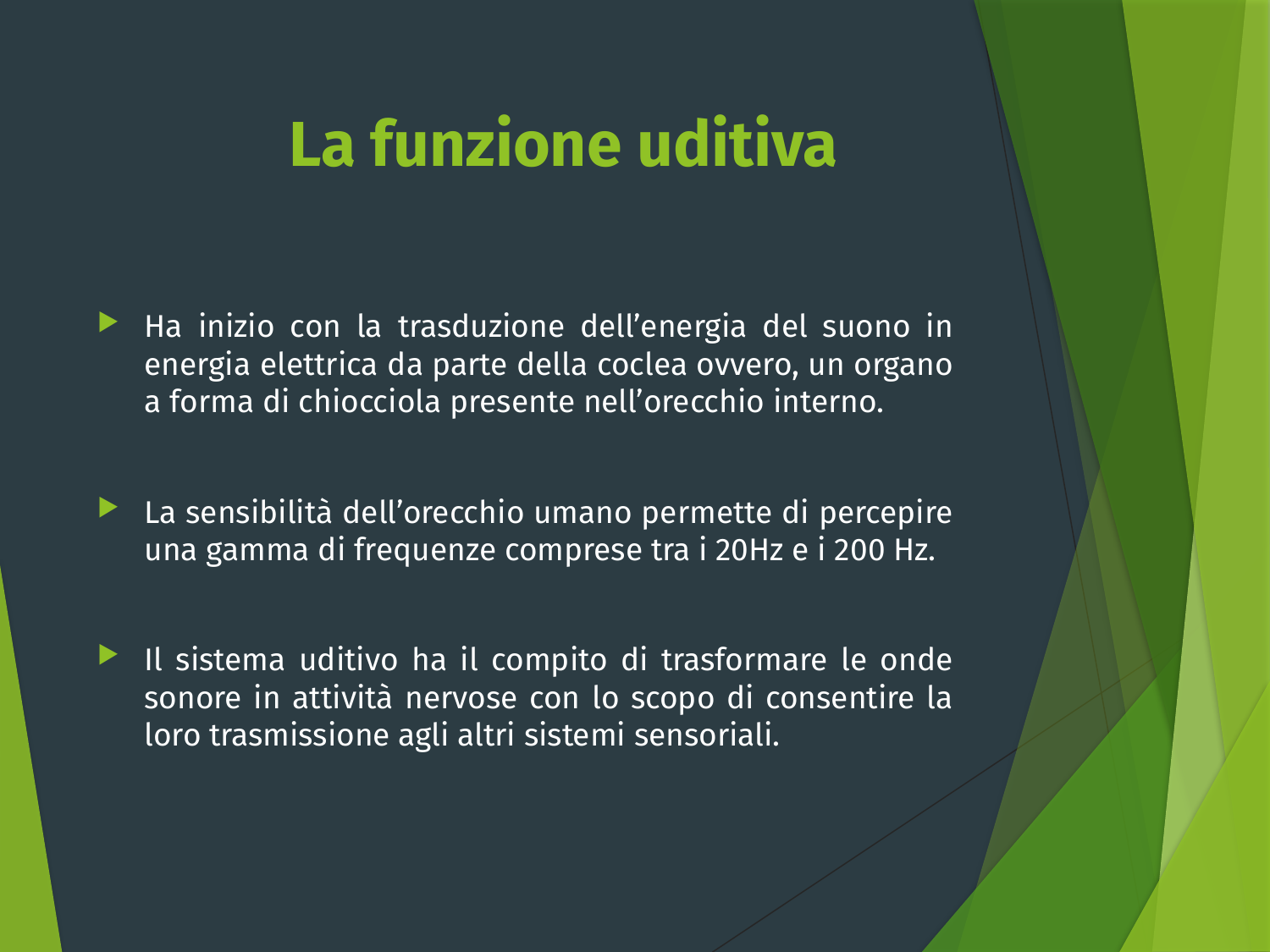

# La funzione uditiva
Ha inizio con la trasduzione dell’energia del suono in energia elettrica da parte della coclea ovvero, un organo a forma di chiocciola presente nell’orecchio interno.

La sensibilità dell’orecchio umano permette di percepire una gamma di frequenze comprese tra i 20Hz e i 200 Hz.

Il sistema uditivo ha il compito di trasformare le onde sonore in attività nervose con lo scopo di consentire la loro trasmissione agli altri sistemi sensoriali.